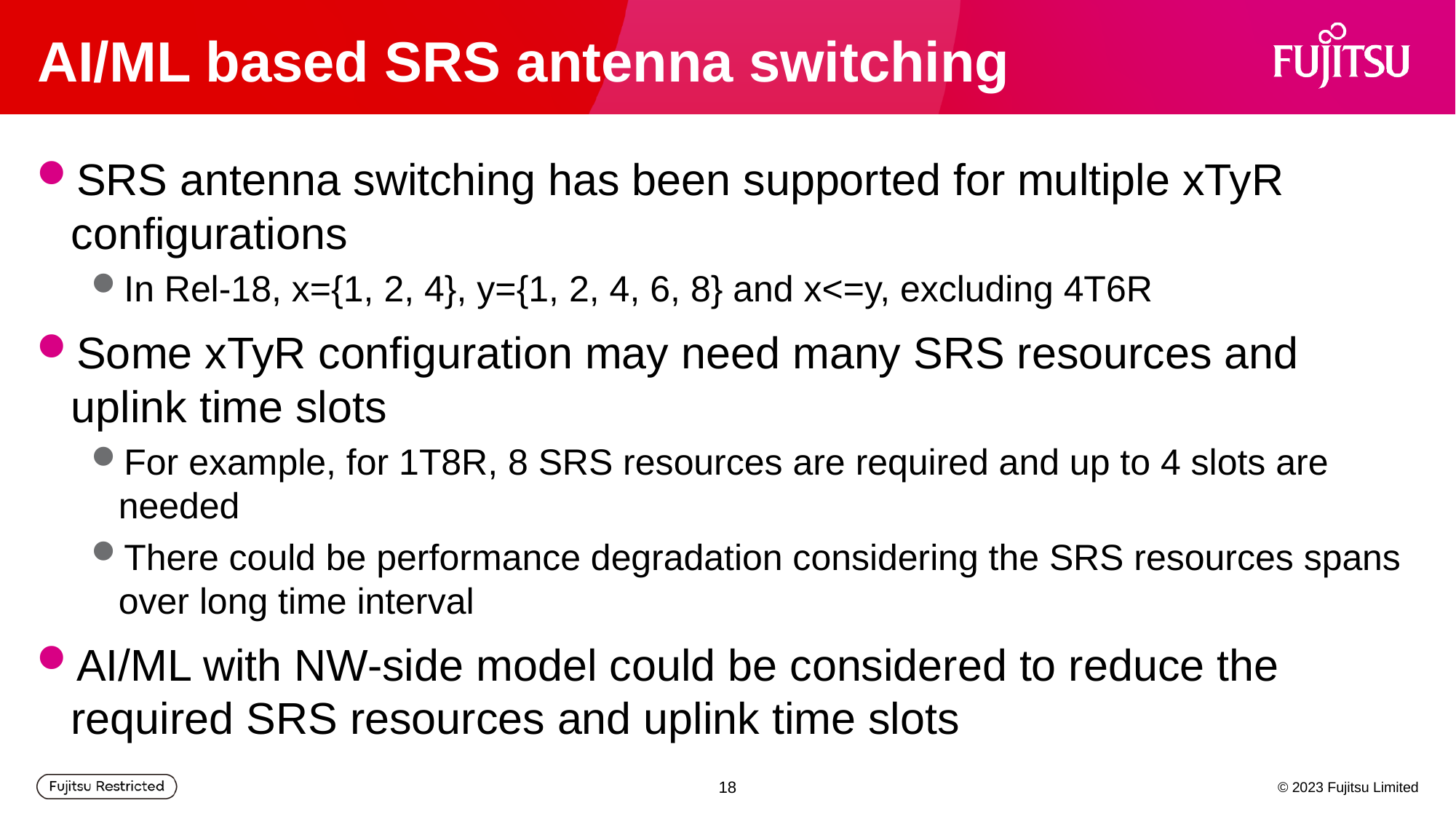

# AI/ML based SRS antenna switching
SRS antenna switching has been supported for multiple xTyR configurations
In Rel-18, x={1, 2, 4}, y={1, 2, 4, 6, 8} and x<=y, excluding 4T6R
Some xTyR configuration may need many SRS resources and uplink time slots
For example, for 1T8R, 8 SRS resources are required and up to 4 slots are needed
There could be performance degradation considering the SRS resources spans over long time interval
AI/ML with NW-side model could be considered to reduce the required SRS resources and uplink time slots
18
© 2023 Fujitsu Limited